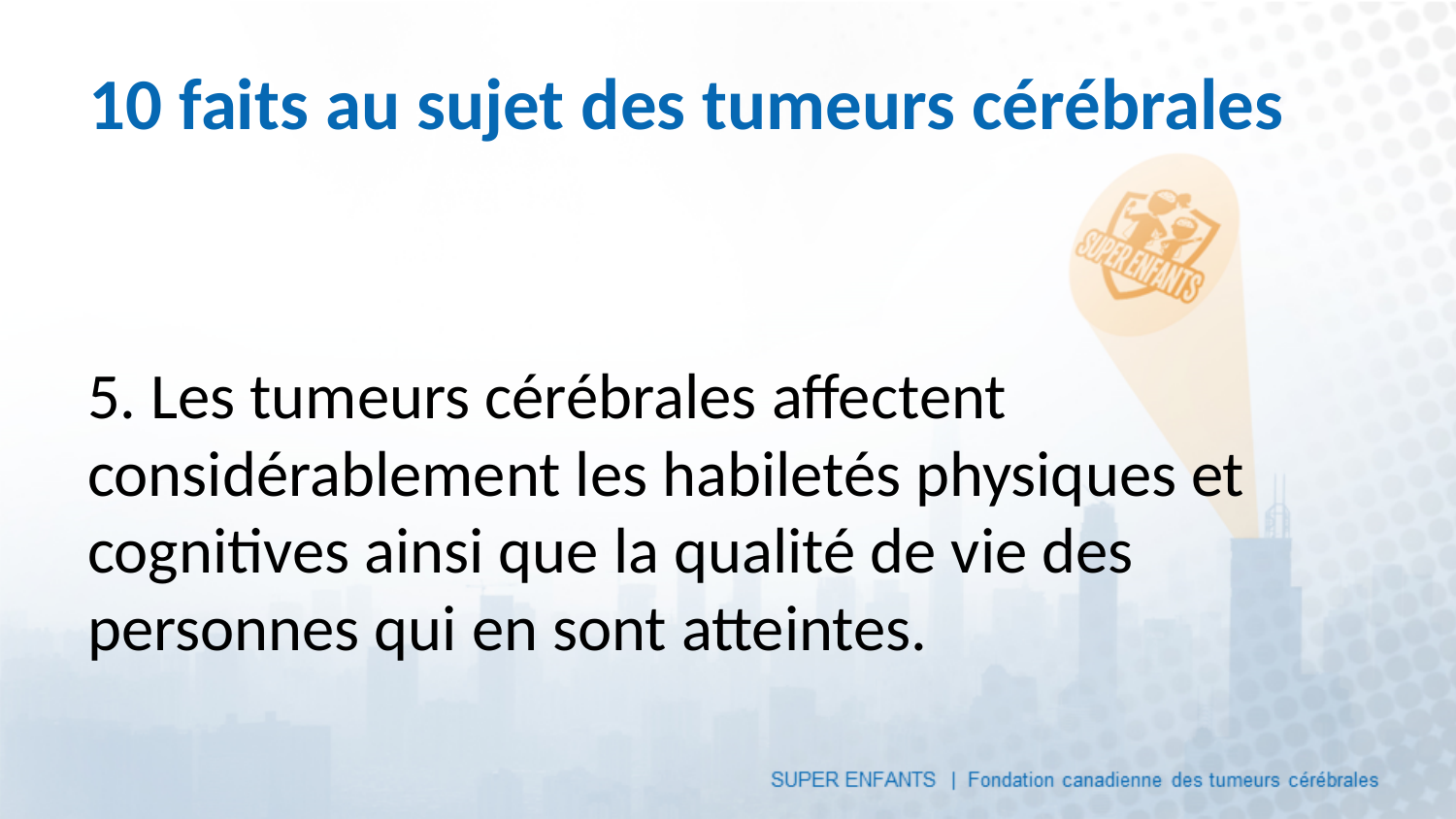

# 10 faits au sujet des tumeurs cérébrales
5. Les tumeurs cérébrales affectent considérablement les habiletés physiques et cognitives ainsi que la qualité de vie des personnes qui en sont atteintes.